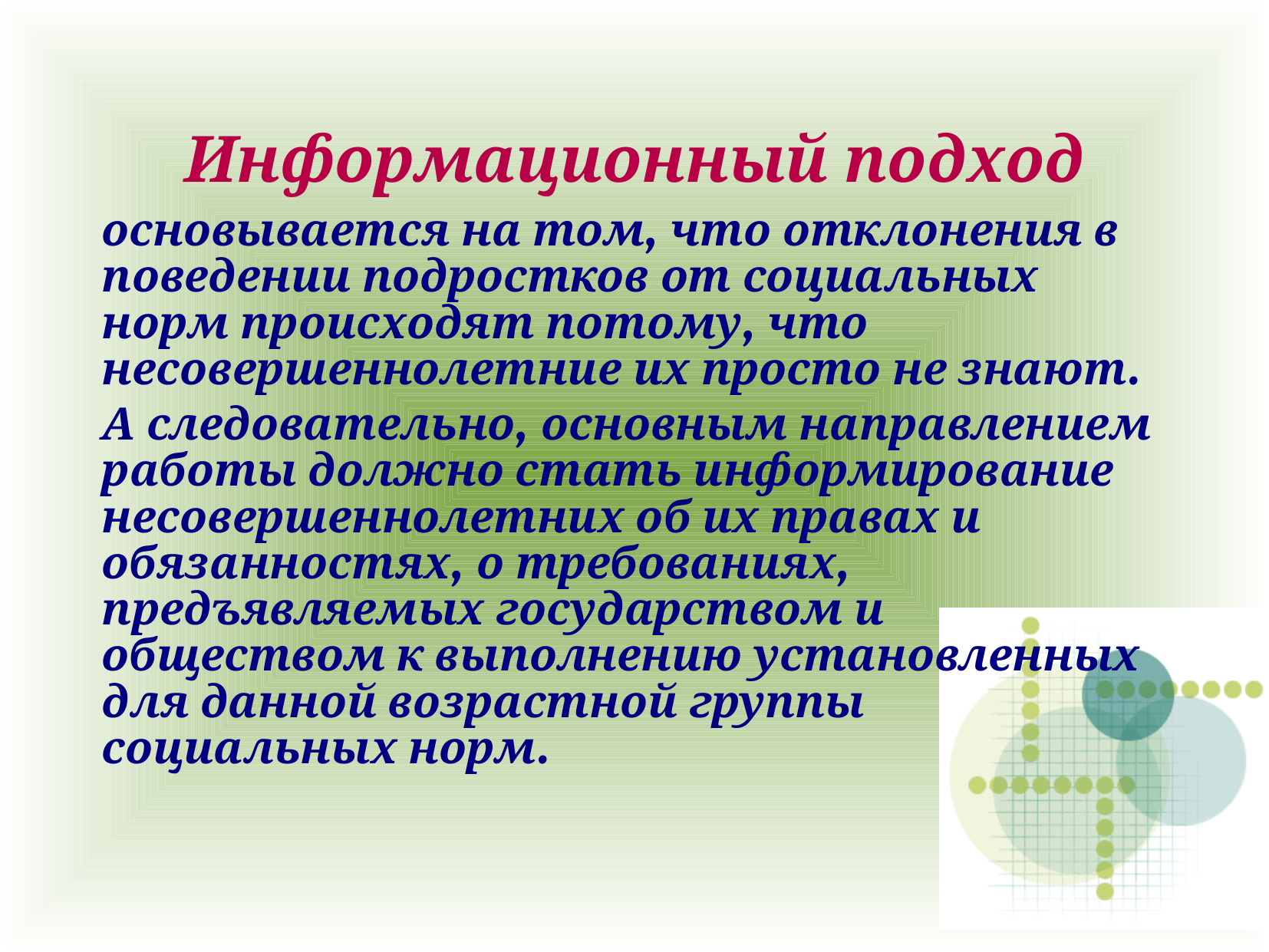

# Информационный подход
основывается на том, что отклонения в поведении подростков от социальных норм происходят потому, что несовершеннолетние их просто не знают.
А следовательно, основным направлением работы должно стать информирование несовершеннолетних об их правах и обязанностях, о требованиях, предъявляемых государством и обществом к выполнению установленных для данной возрастной группы социальных норм.